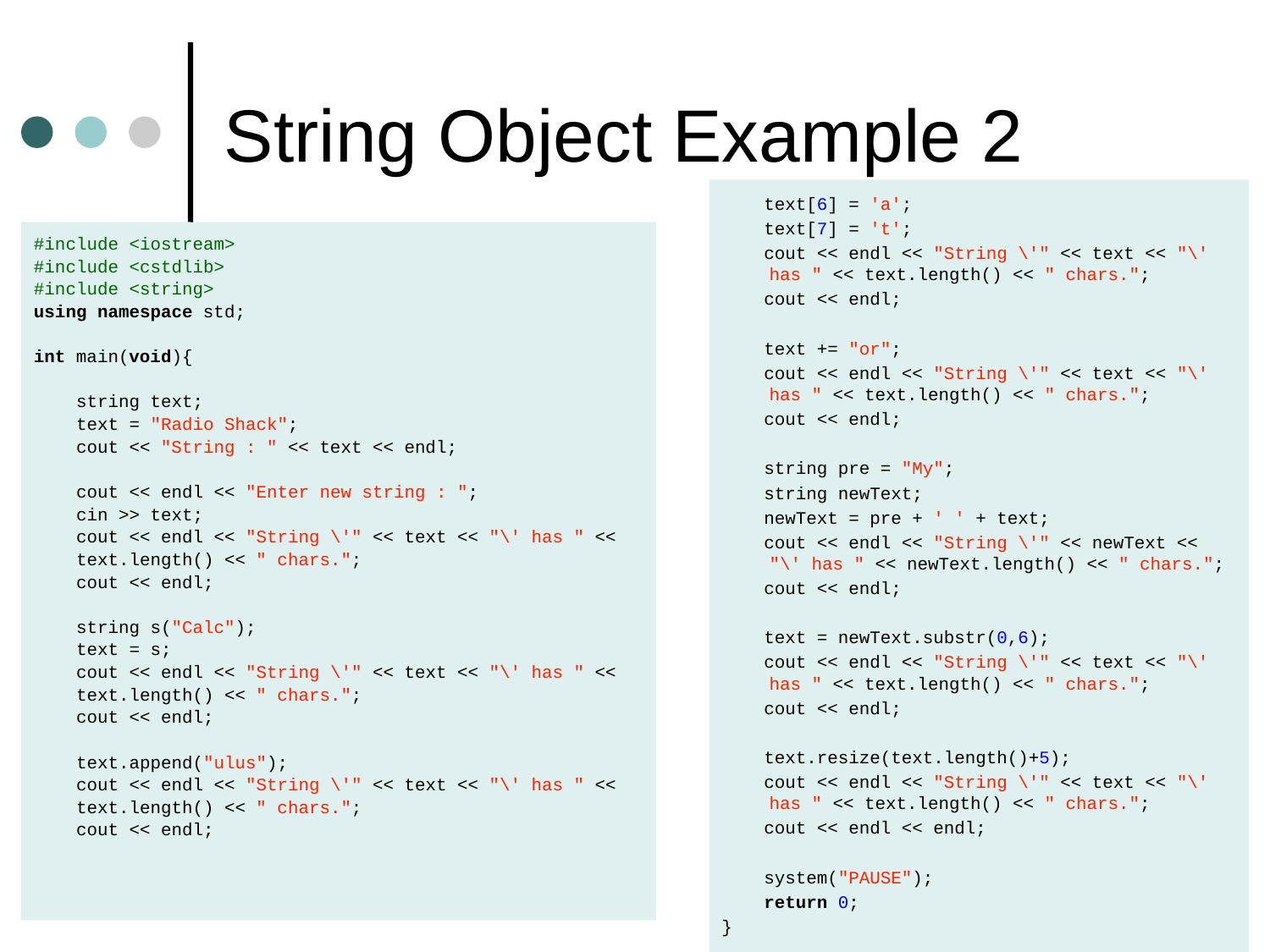

# String Object Example 2
    text[6] = 'a';
    text[7] = 't';
    cout << endl << "String \'" << text << "\' has " << text.length() << " chars.";
    cout << endl;

    text += "or";
    cout << endl << "String \'" << text << "\' has " << text.length() << " chars.";
    cout << endl;

    string pre = "My";
    string newText;
    newText = pre + ' ' + text;
    cout << endl << "String \'" << newText << "\' has " << newText.length() << " chars.";
    cout << endl;

    text = newText.substr(0,6);
    cout << endl << "String \'" << text << "\' has " << text.length() << " chars.";
    cout << endl;

    text.resize(text.length()+5);
    cout << endl << "String \'" << text << "\' has " << text.length() << " chars.";
    cout << endl << endl;

    system("PAUSE");
    return 0;
}

#include <iostream>
#include <cstdlib>
#include <string>
using namespace std;

int main(void){

    string text;
    text = "Radio Shack";
    cout << "String : " << text << endl;

    cout << endl << "Enter new string : ";
    cin >> text;
    cout << endl << "String \'" << text << "\' has " <<
    text.length() << " chars.";
    cout << endl;

    string s("Calc");
    text = s;
    cout << endl << "String \'" << text << "\' has " <<
    text.length() << " chars.";
    cout << endl;

    text.append("ulus");
    cout << endl << "String \'" << text << "\' has " <<
    text.length() << " chars.";
    cout << endl;